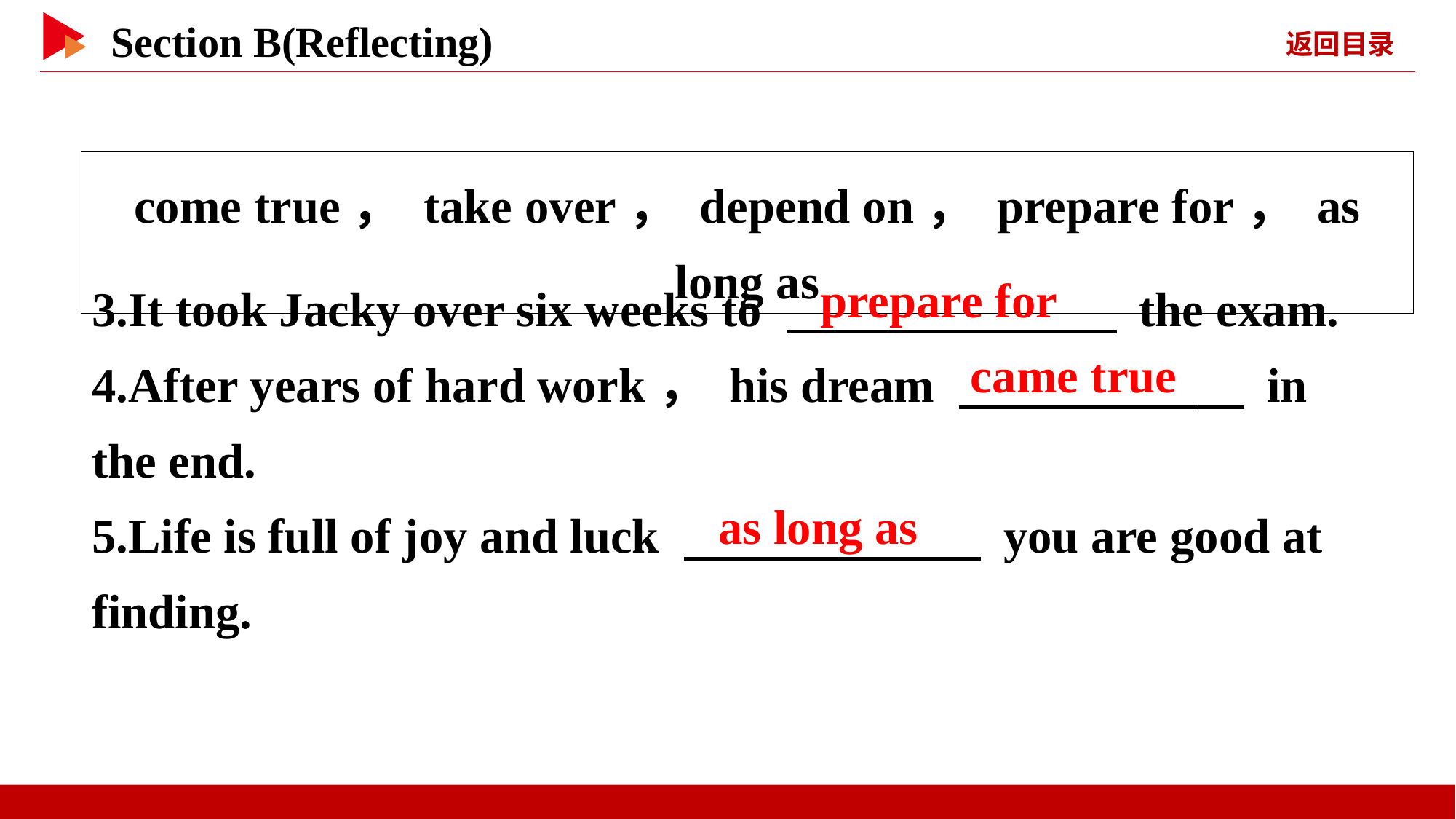

come true， take over， depend on， prepare for， as long as
3.It took Jacky over six weeks to 　                     　 the exam.
4.After years of hard work， his dream 　                 　 in the end.
5.Life is full of joy and luck 　                  　 you are good at finding.
prepare for
came true
as long as